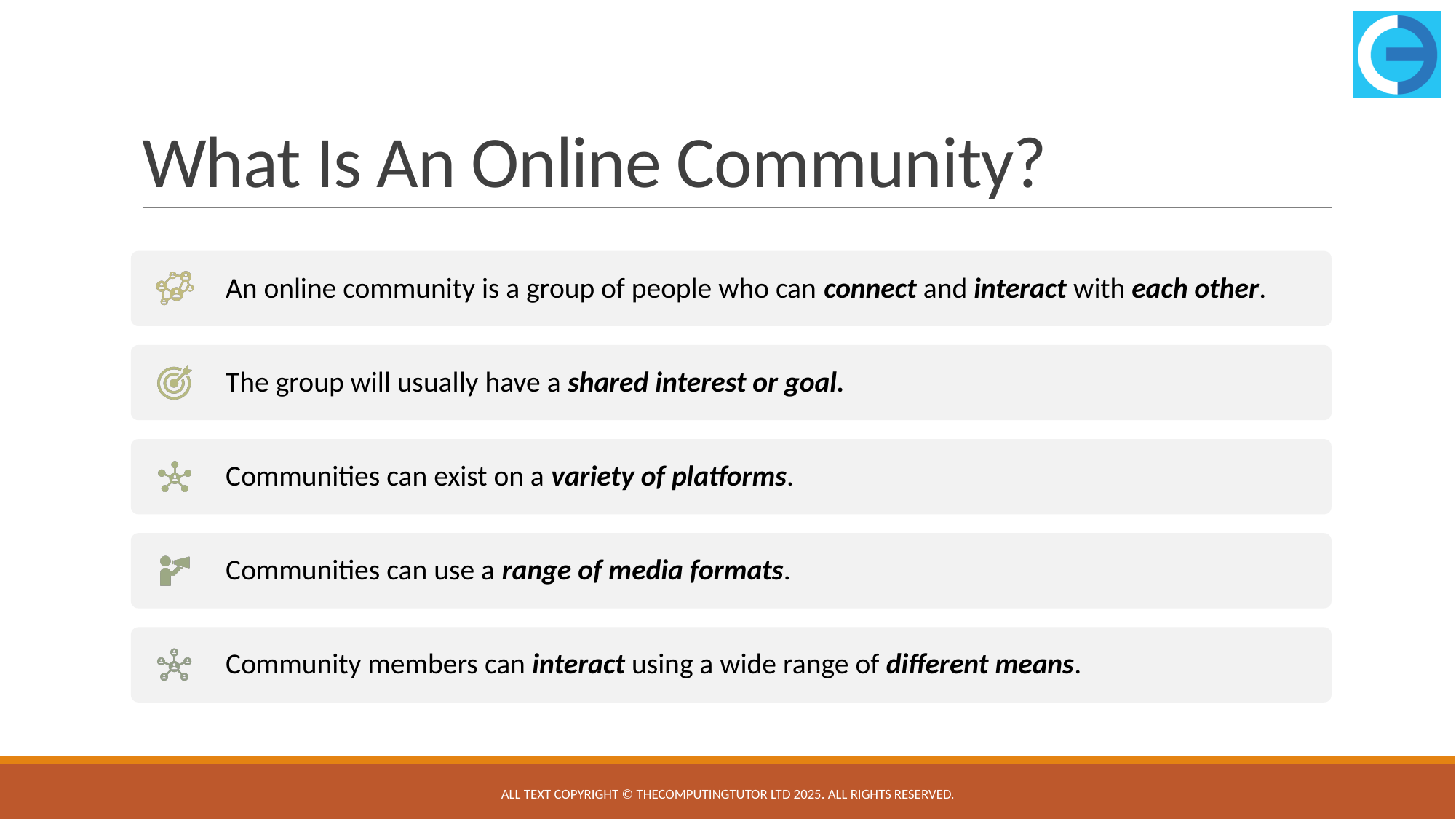

# What Is An Online Community?
An online community is a group of people who can connect and interact with each other.
The group will usually have a shared interest or goal.
Communities can exist on a variety of platforms.
Communities can use a range of media formats.
Community members can interact using a wide range of different means.
All text copyright © TheComputingTutor Ltd 2025. All rights Reserved.